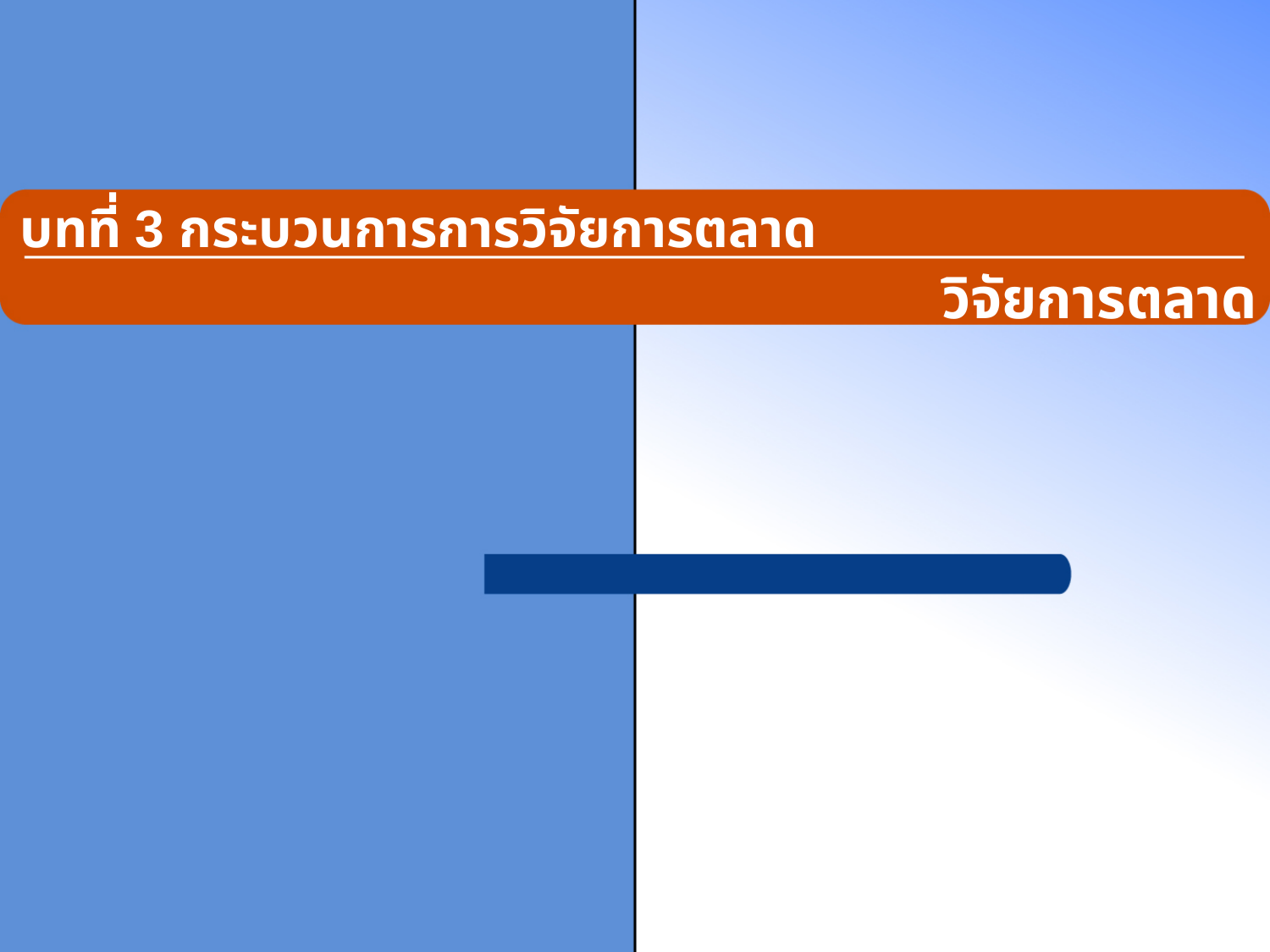

บทที่ 3 กระบวนการการวิจัยการตลาด
วิจัยการตลาด